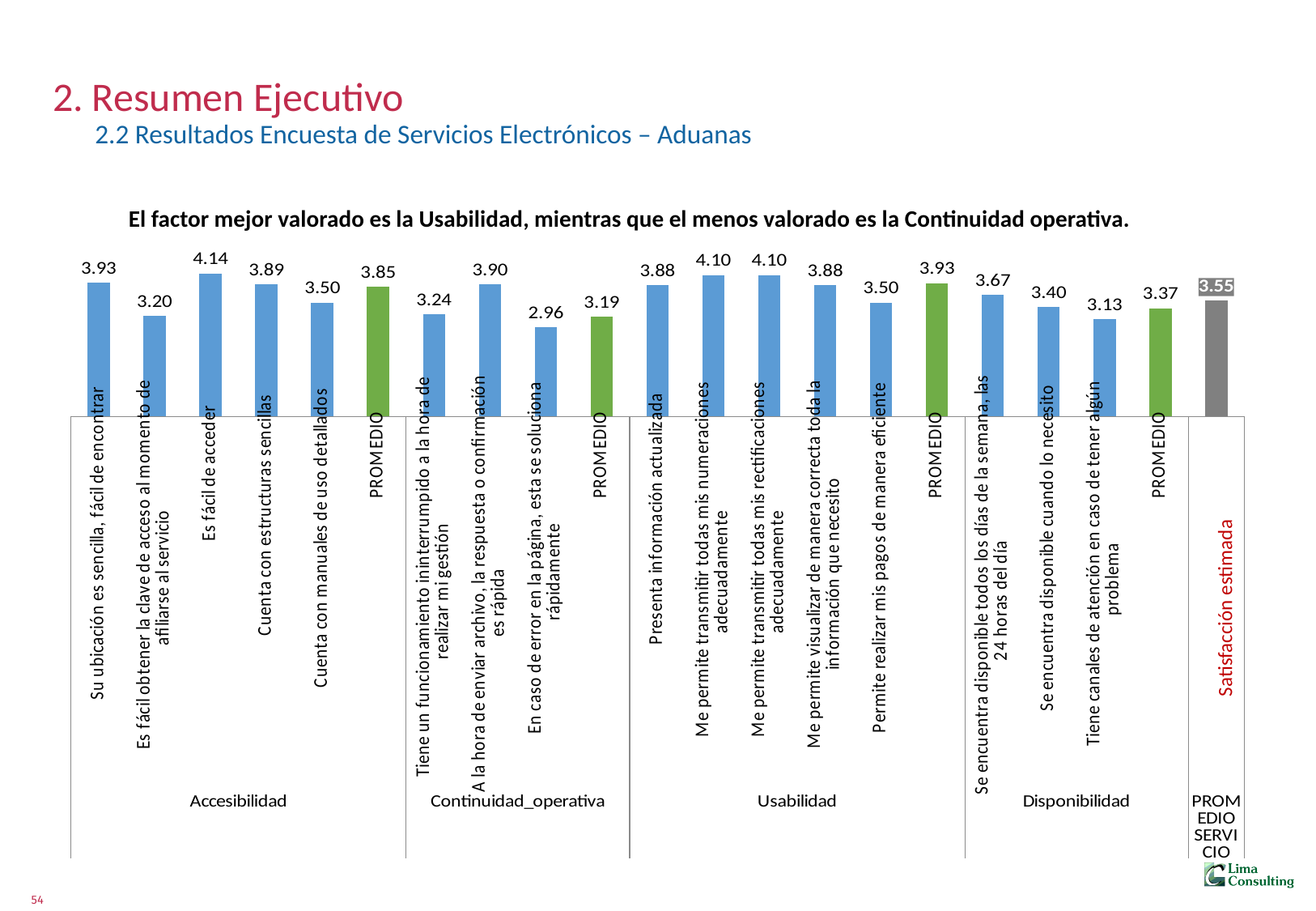

# 2. Resumen Ejecutivo 2.2 Resultados Encuesta de Servicios Electrónicos – Aduanas
El factor mejor valorado es la Usabilidad, mientras que el menos valorado es la Continuidad operativa.

### Chart

| Category |  |
|---|---|
| Su ubicación es sencilla, fácil de encontrar | 3.9333333333333336 |
| Es fácil obtener la clave de acceso al momento de afiliarse al servicio | 3.2 |
| Es fácil de acceder | 4.14 |
| Cuenta con estructuras sencillas | 3.893333333333333 |
| Cuenta con manuales de uso detallados | 3.5 |
| PROMEDIO | 3.8476666666666666 |
| Tiene un funcionamiento ininterrumpido a la hora de realizar mi gestión | 3.2399999999999998 |
| A la hora de enviar archivo, la respuesta o confirmación es rápida | 3.9000000000000004 |
| En caso de error en la página, esta se soluciona rápidamente | 2.96 |
| PROMEDIO | 3.18666666 |
| Presenta información actualizada | 3.8777777777777778 |
| Me permite transmitir todas mis numeraciones adecuadamente | 4.1 |
| Me permite transmitir todas mis rectificaciones adecuadamente | 4.1 |
| Me permite visualizar de manera correcta toda la información que necesito | 3.8777777777777778 |
| Permite realizar mis pagos de manera eficiente | 3.5 |
| PROMEDIO | 3.9250000083333334 |
| Se encuentra disponible todos los días de la semana, las 24 horas del día | 3.666666666666667 |
| Se encuentra disponible cuando lo necesito | 3.4 |
| Tiene canales de atención en caso de tener algún problema | 3.1333333333333337 |
| PROMEDIO | 3.3733333333333335 |
|  | 3.5477499999999997 |
Satisfacción estimada